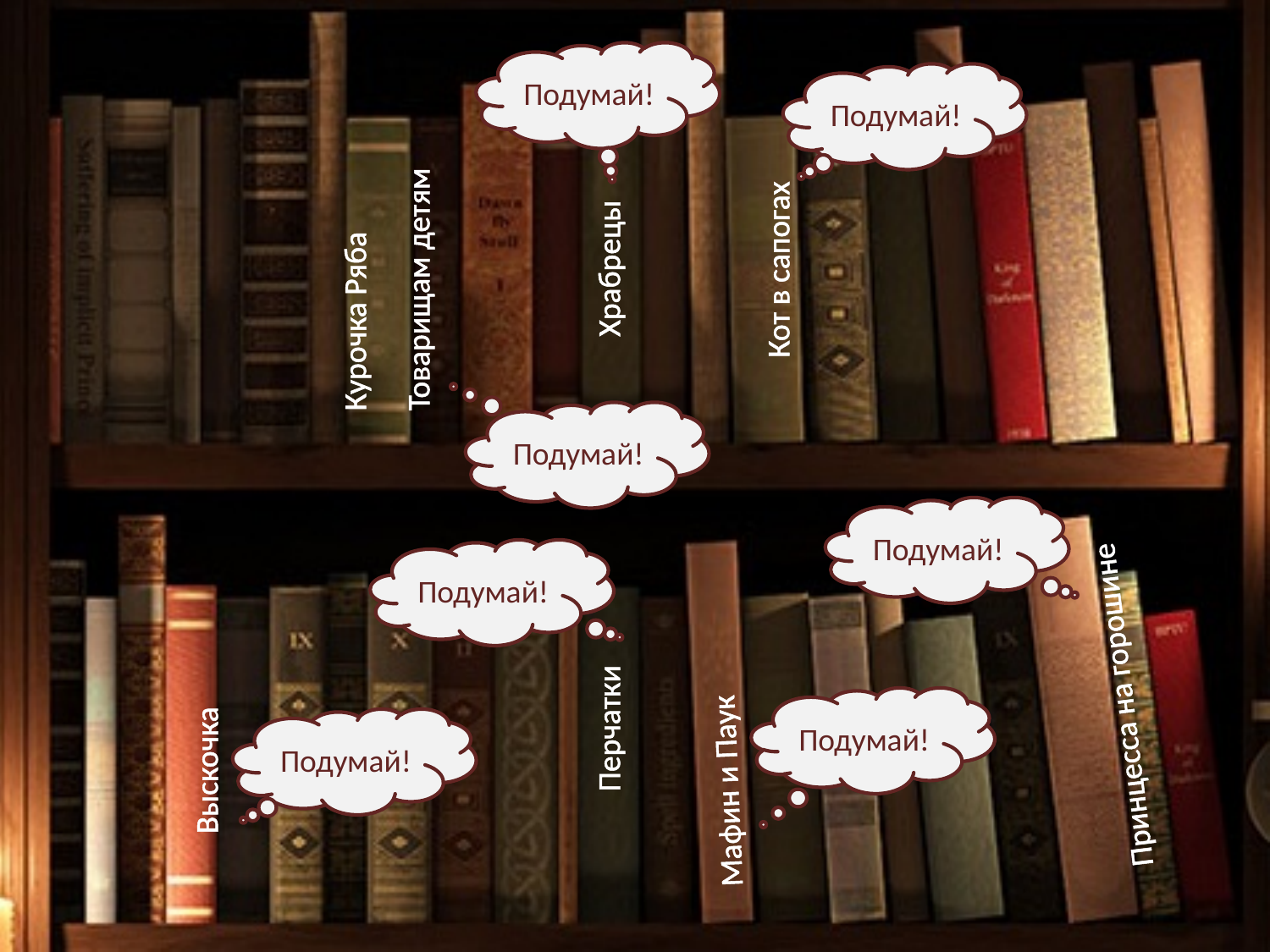

Подумай!
Подумай!
Кот в сапогах
Храбрецы
Курочка Ряба
Товарищам детям
Подумай!
Подумай!
Подумай!
Принцесса на горошине
Перчатки
Подумай!
Выскочка
Подумай!
Мафин и Паук